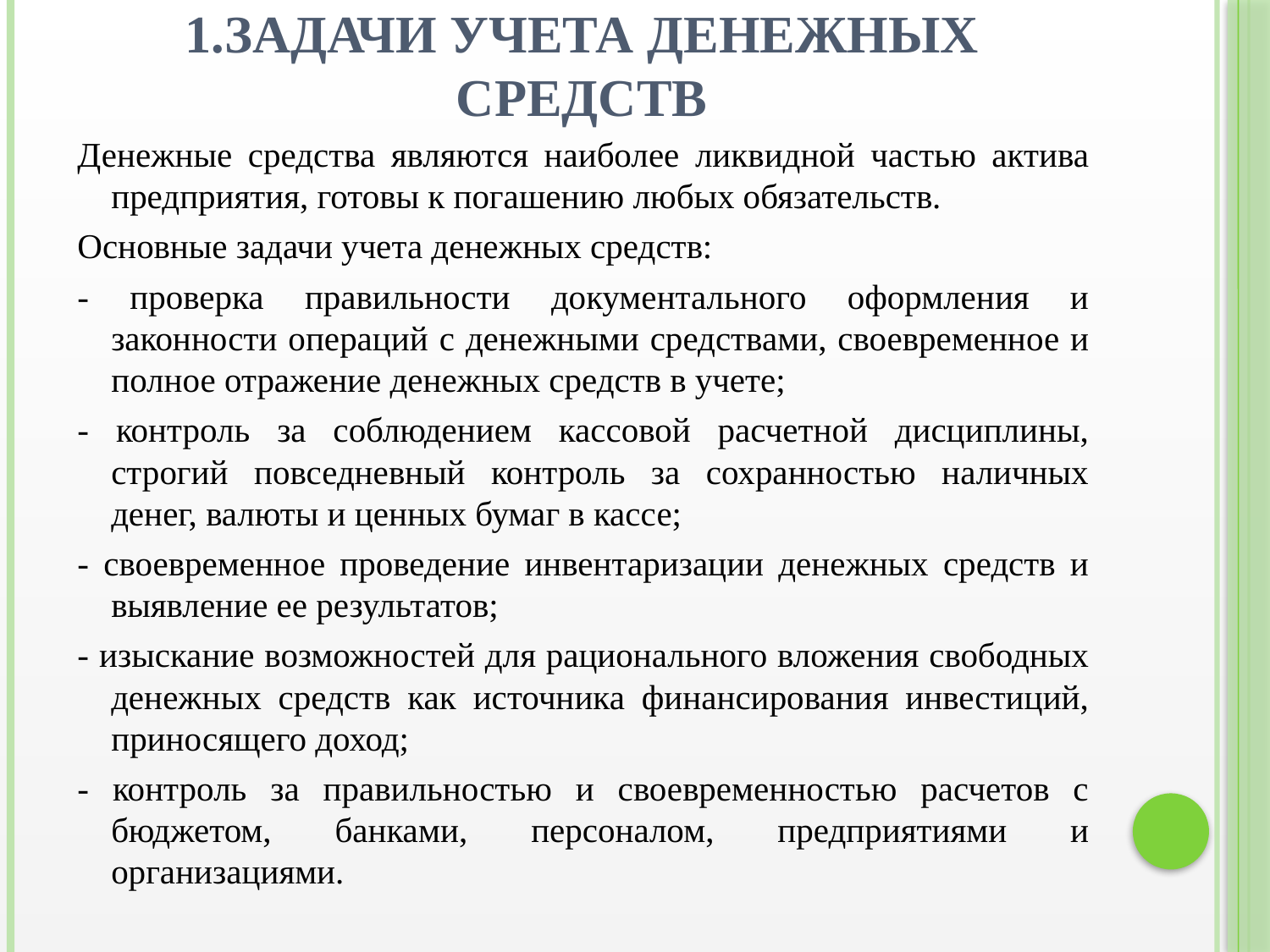

# 1.Задачи учета денежных средств
Денежные средства являются наиболее ликвидной частью актива предприятия, готовы к погашению любых обязательств.
Основные задачи учета денежных средств:
- проверка правильности документального оформления и законности операций с денежными средствами, своевременное и полное отражение денежных средств в учете;
- контроль за соблюдением кассовой расчетной дисциплины, строгий повседневный контроль за сохранностью наличных денег, валюты и ценных бумаг в кассе;
- своевременное проведение инвентаризации денежных средств и выявление ее результатов;
- изыскание возможностей для рационального вложения свободных денежных средств как источника финансирования инвестиций, приносящего доход;
- контроль за правильностью и своевременностью расчетов с бюджетом, банками, персоналом, предприятиями и организациями.